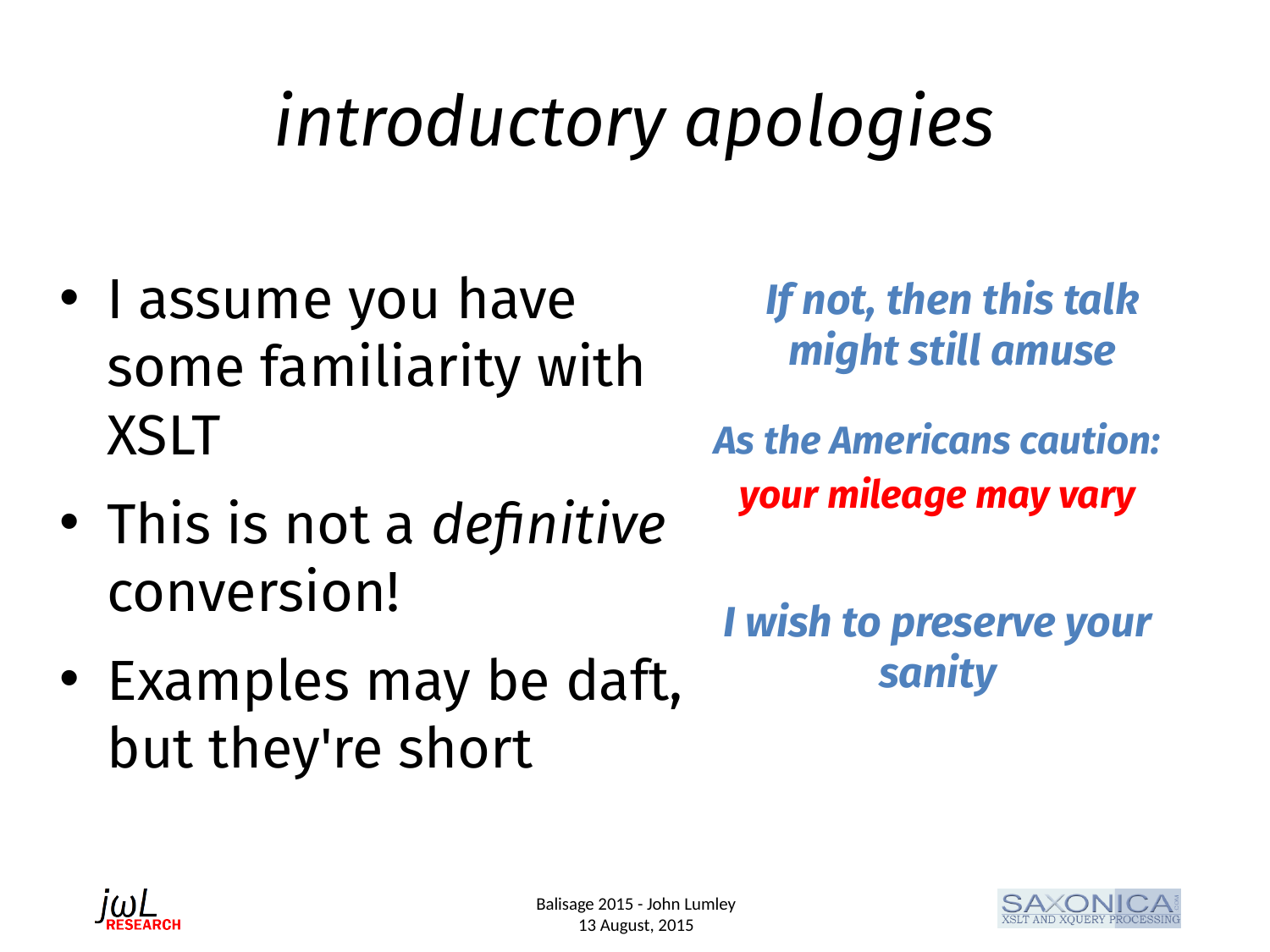

# introductory apologies
I assume you have some familiarity with XSLT
This is not a definitive conversion!
Examples may be daft, but they're short
If not, then this talk might still amuse
As the Americans caution:
your mileage may vary
I wish to preserve your sanity